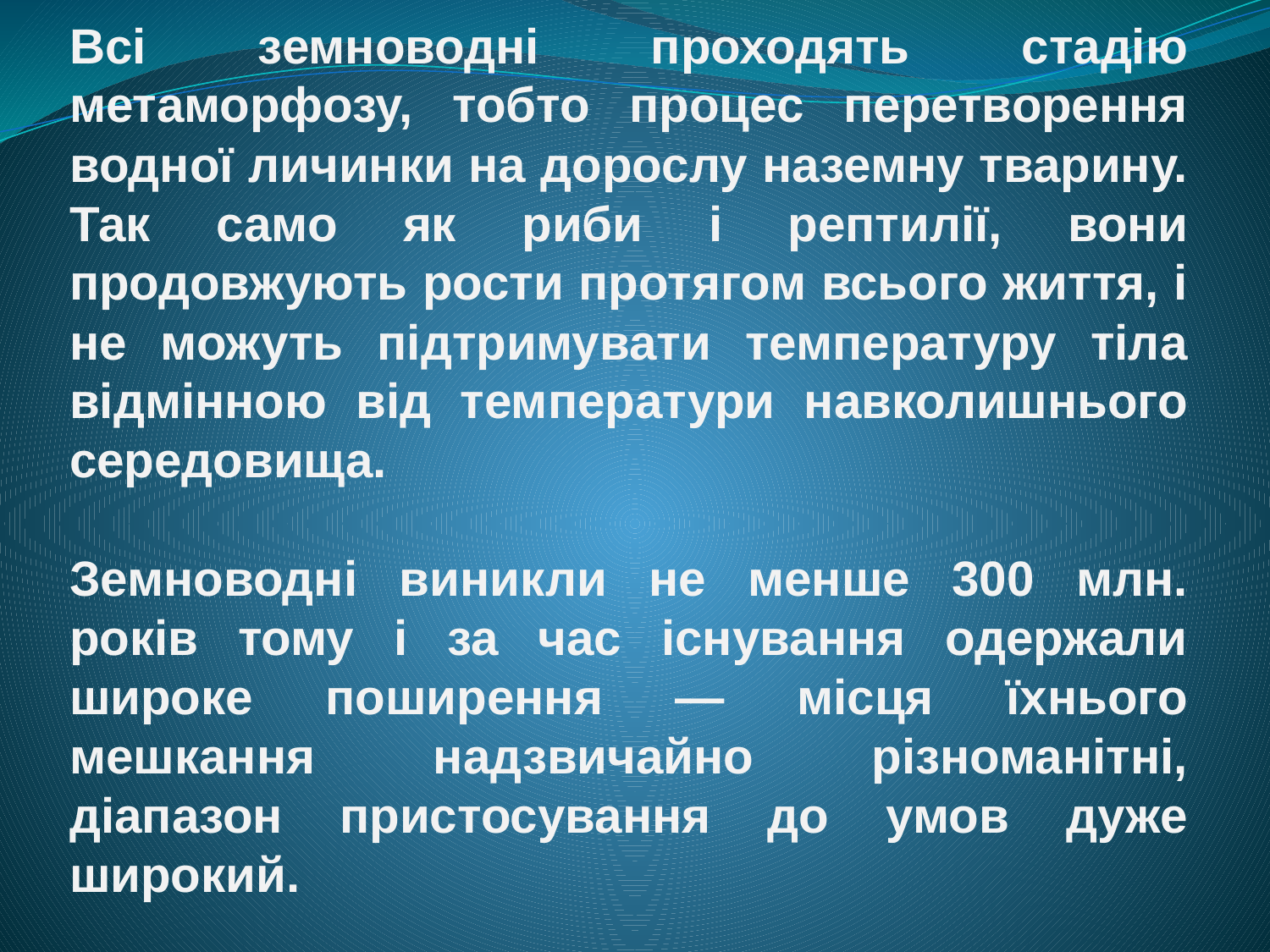

# Всі земноводні проходять стадію метаморфозу, тобто процес перетворення водної личинки на дорослу наземну тварину. Так само як риби і рептилії, вони продовжують рости протягом всього життя, і не можуть підтримувати температуру тіла відмінною від температури навколишнього середовища. Земноводні виникли не менше 300 млн. років тому і за час існування одержали широке поширення — місця їхнього мешкання надзвичайно різноманітні, діапазон пристосування до умов дуже широкий.